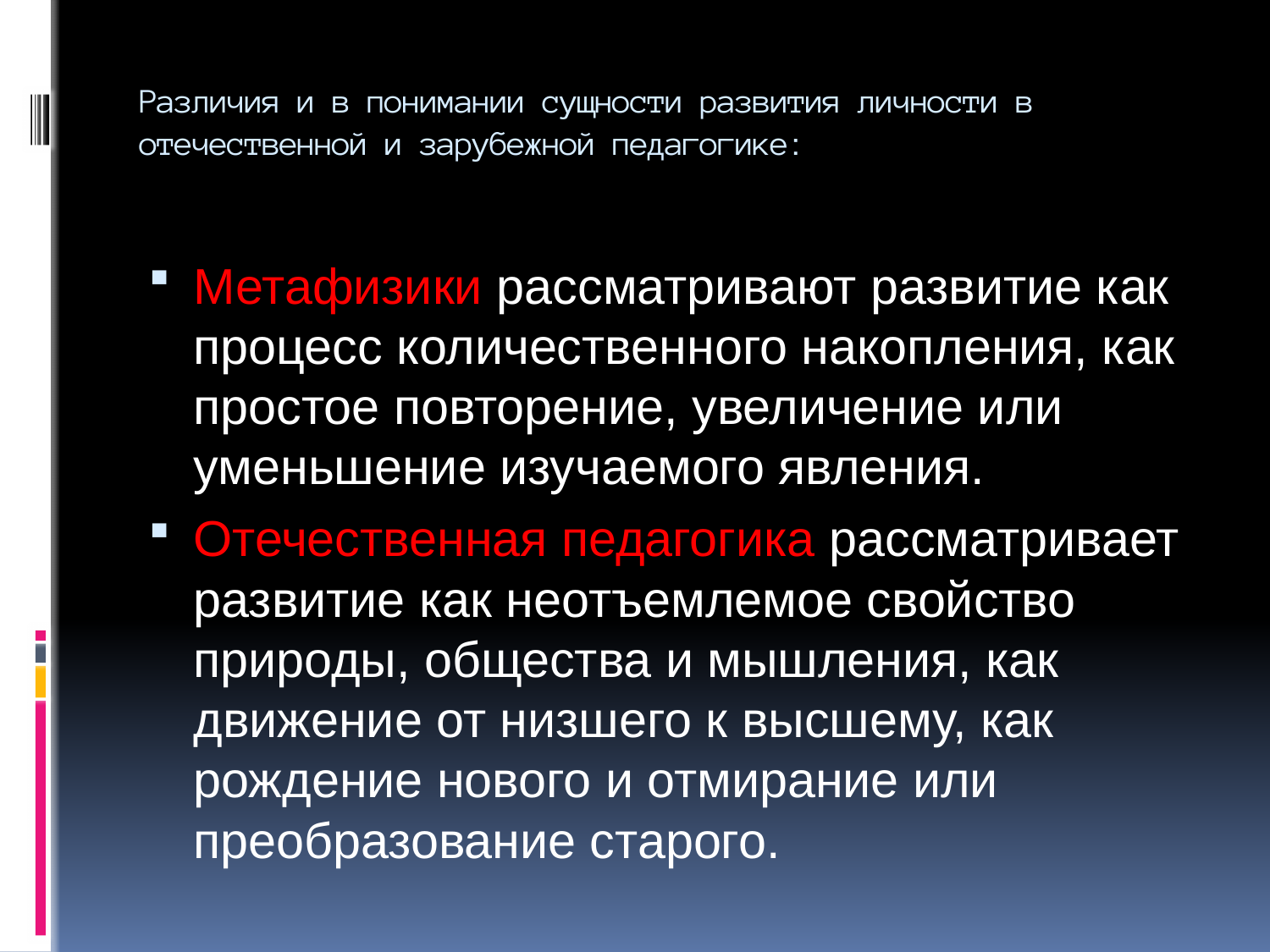

# Различия и в понимании сущности развития личности в отечественной и зарубежной педагогике:
Метафизики рассматривают развитие как процесс количественного накопления, как простое повторение, увеличение или уменьшение изучаемого явления.
Отечественная педагогика рассматривает развитие как неотъемлемое свойство природы, общества и мышления, как движение от низшего к высшему, как рождение нового и отмирание или преобразование старого.